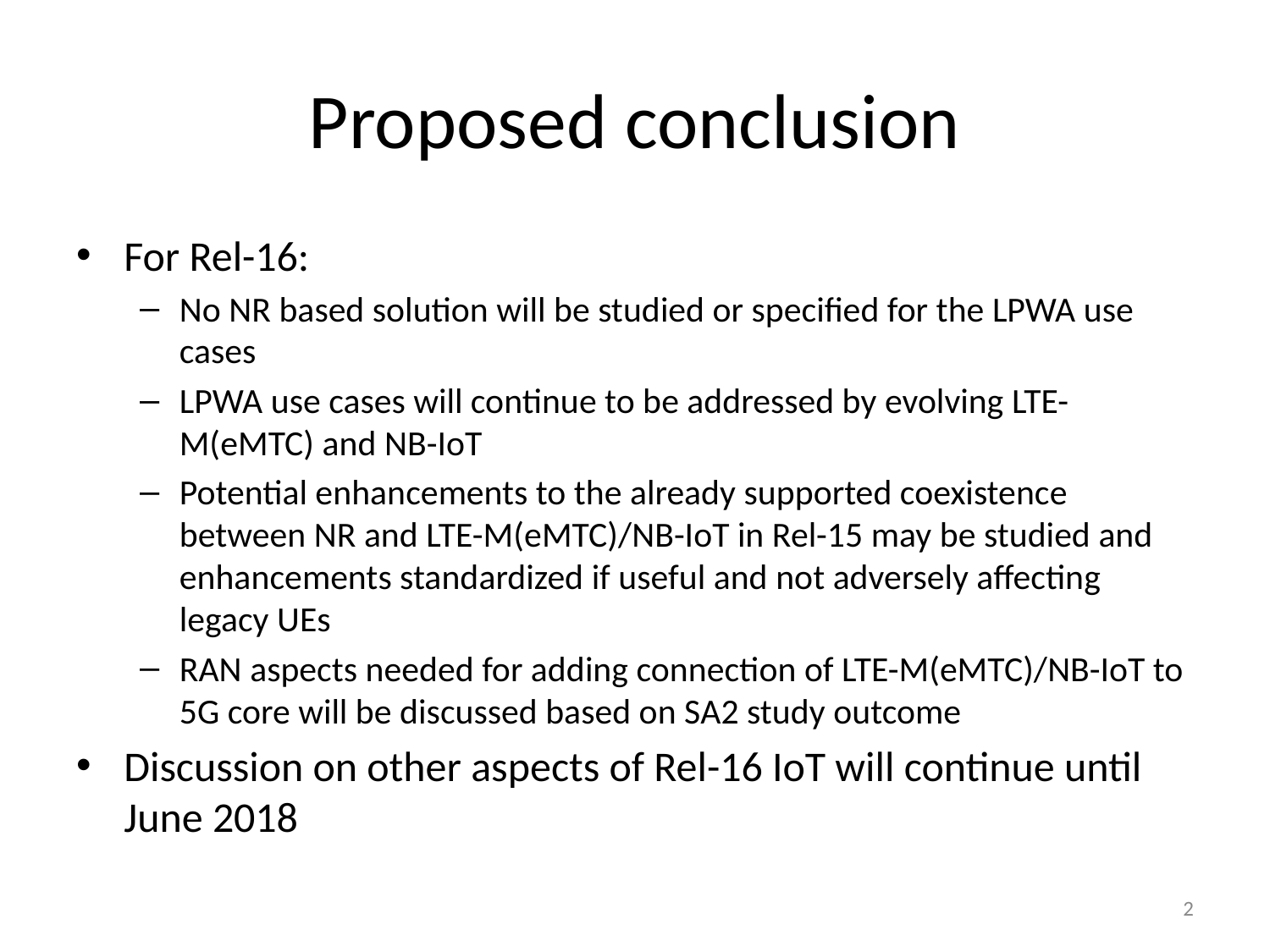

# Proposed conclusion
For Rel-16:
No NR based solution will be studied or specified for the LPWA use cases
LPWA use cases will continue to be addressed by evolving LTE-M(eMTC) and NB-IoT
Potential enhancements to the already supported coexistence between NR and LTE-M(eMTC)/NB-IoT in Rel-15 may be studied and enhancements standardized if useful and not adversely affecting legacy UEs
RAN aspects needed for adding connection of LTE-M(eMTC)/NB-IoT to 5G core will be discussed based on SA2 study outcome
Discussion on other aspects of Rel-16 IoT will continue until June 2018
2